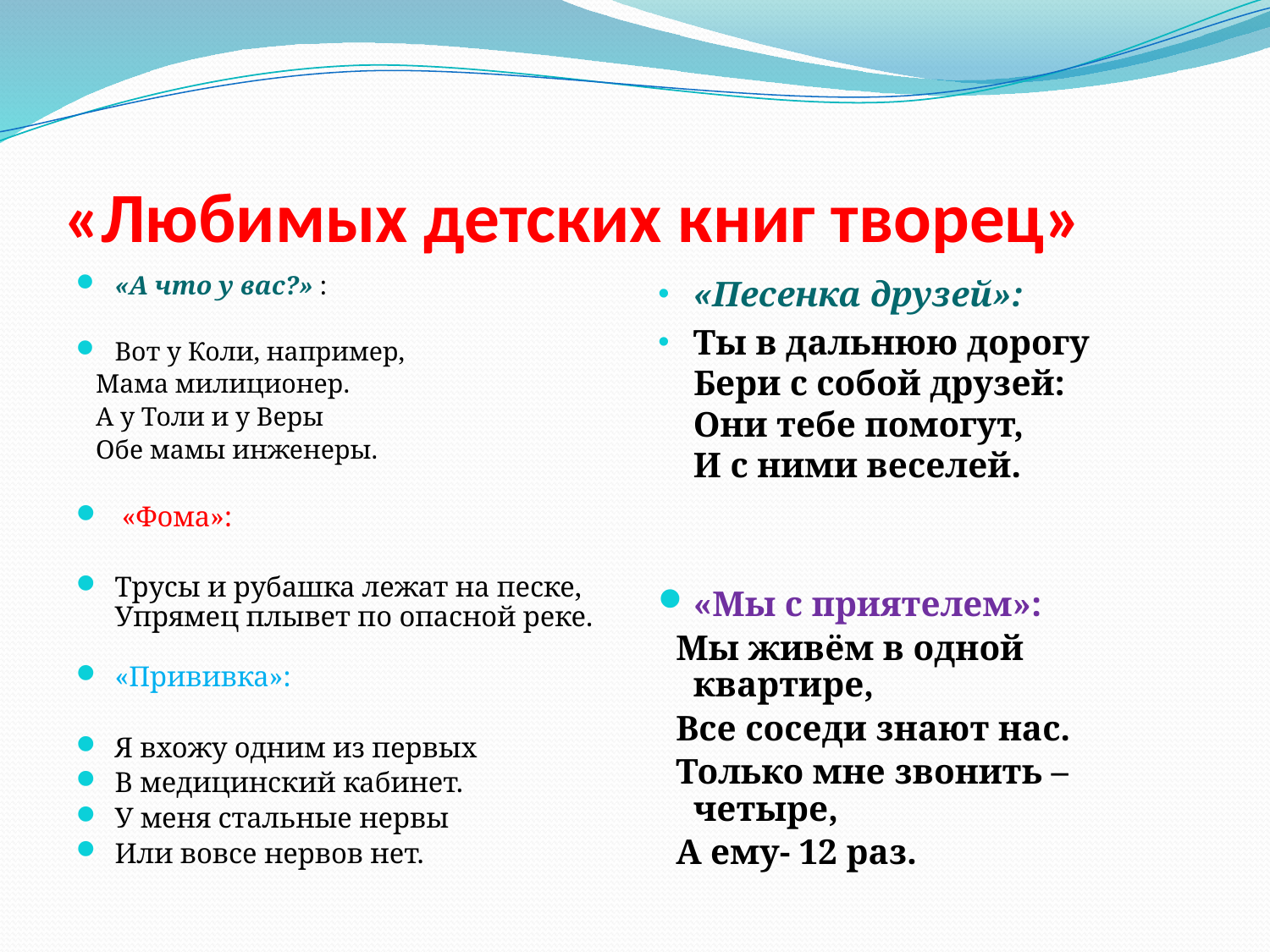

# «Любимых детских книг творец»
«А что у вас?» :

Вот у Коли, например,
   Мама милиционер.
   А у Толи и у Веры
   Обе мамы инженеры.

 «Фома»:

Трусы и рубашка лежат на песке,
Упрямец плывет по опасной реке.

«Прививка»:

Я вхожу одним из первых
В медицинский кабинет.
У меня стальные нервы
Или вовсе нервов нет.

«Песенка друзей»:
Ты в дальнюю дорогу
Бери с собой друзей:
Они тебе помогут,
И с ними веселей.

«Мы с приятелем»:
  Мы живём в одной квартире,
  Все соседи знают нас.
  Только мне звонить – четыре,
  А ему- 12 раз.